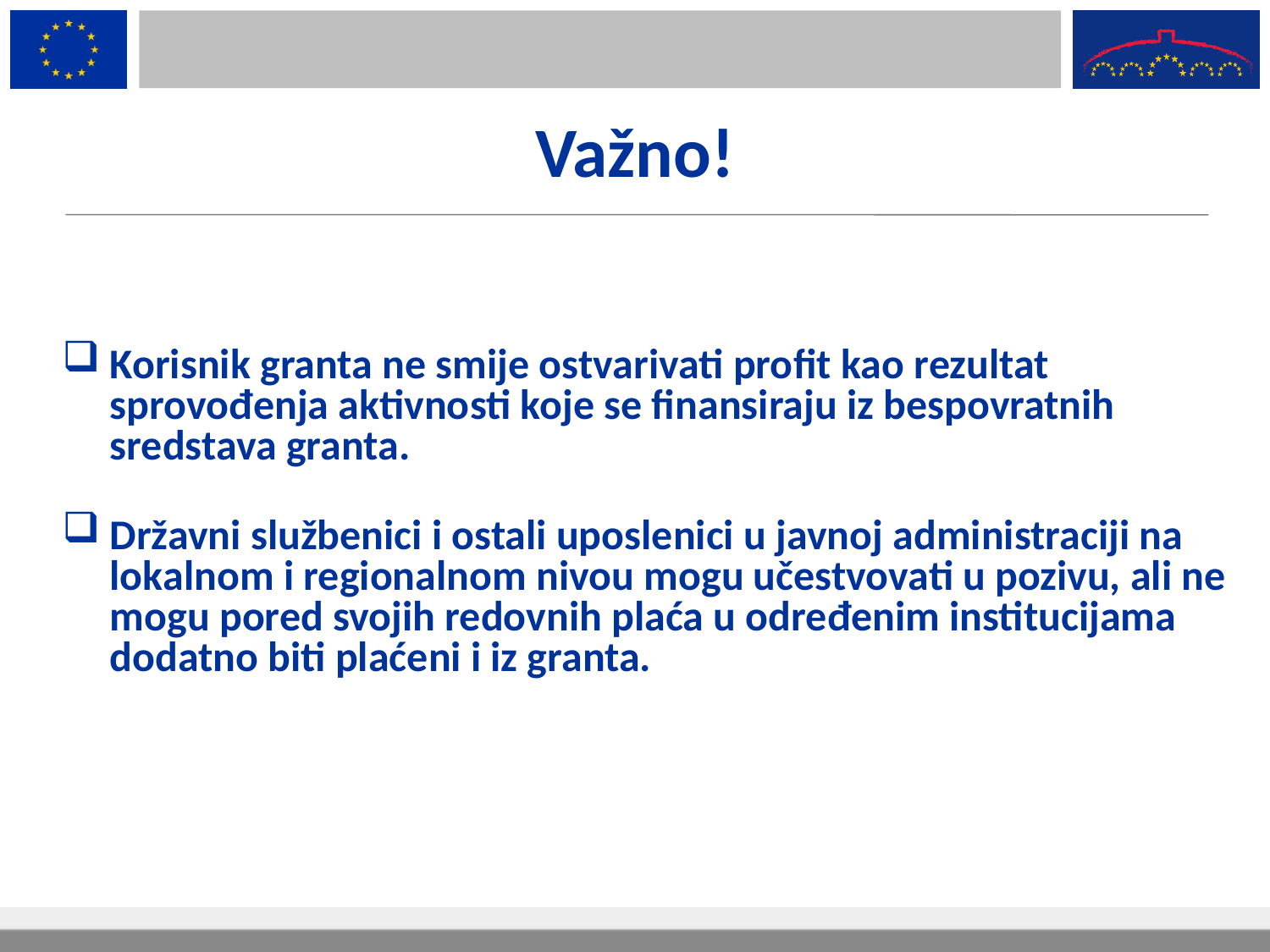

# Važno!

Korisnik granta ne smije ostvarivati profit kao rezultat sprovođenja aktivnosti koje se finansiraju iz bespovratnih sredstava granta.

Državni službenici i ostali uposlenici u javnoj administraciji na lokalnom i regionalnom nivou mogu učestvovati u pozivu, ali ne mogu pored svojih redovnih plaća u određenim institucijama dodatno biti plaćeni i iz granta.